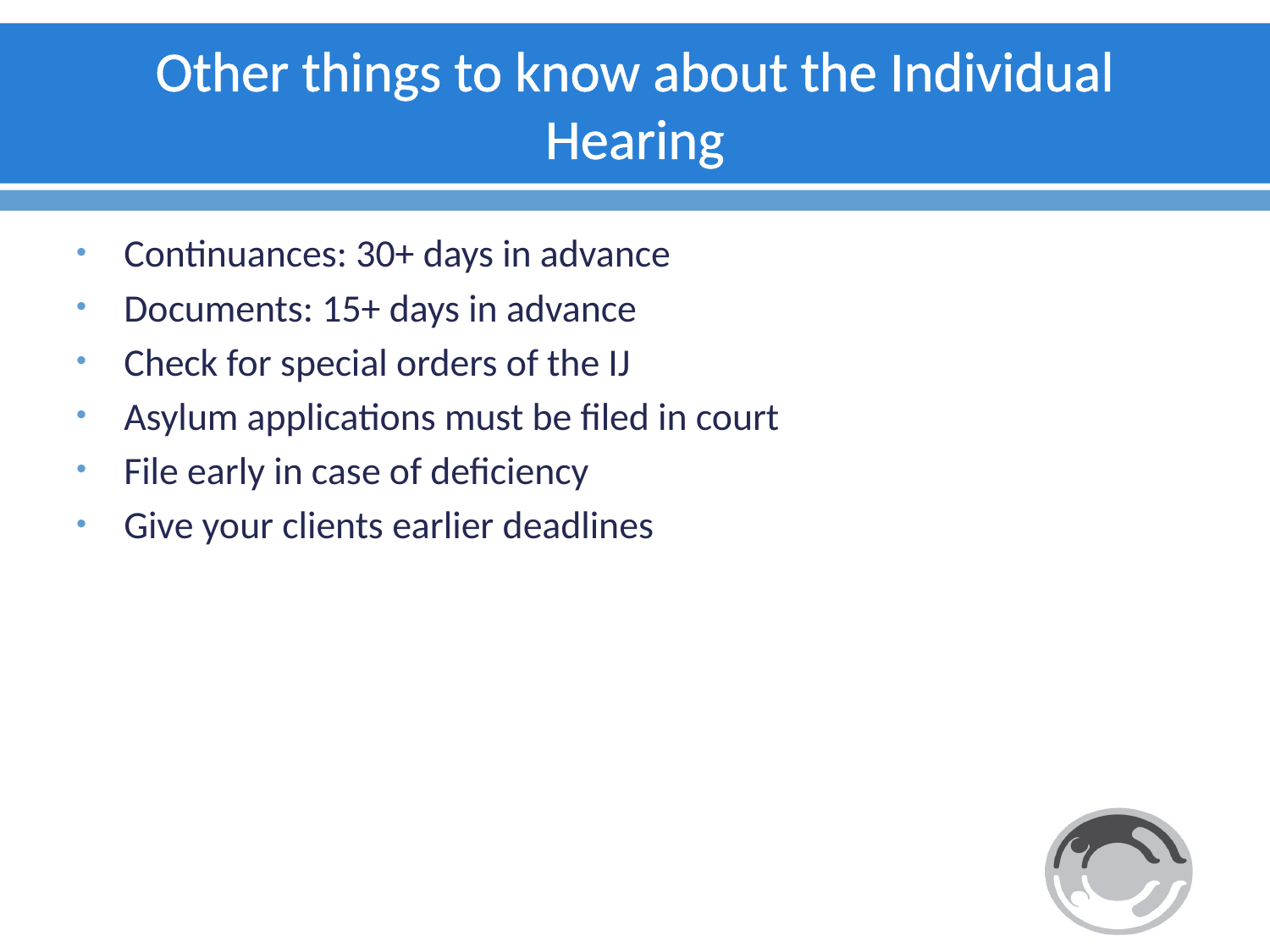

# Other things to know about the Individual Hearing
Continuances: 30+ days in advance
Documents: 15+ days in advance
Check for special orders of the IJ
Asylum applications must be filed in court
File early in case of deficiency
Give your clients earlier deadlines